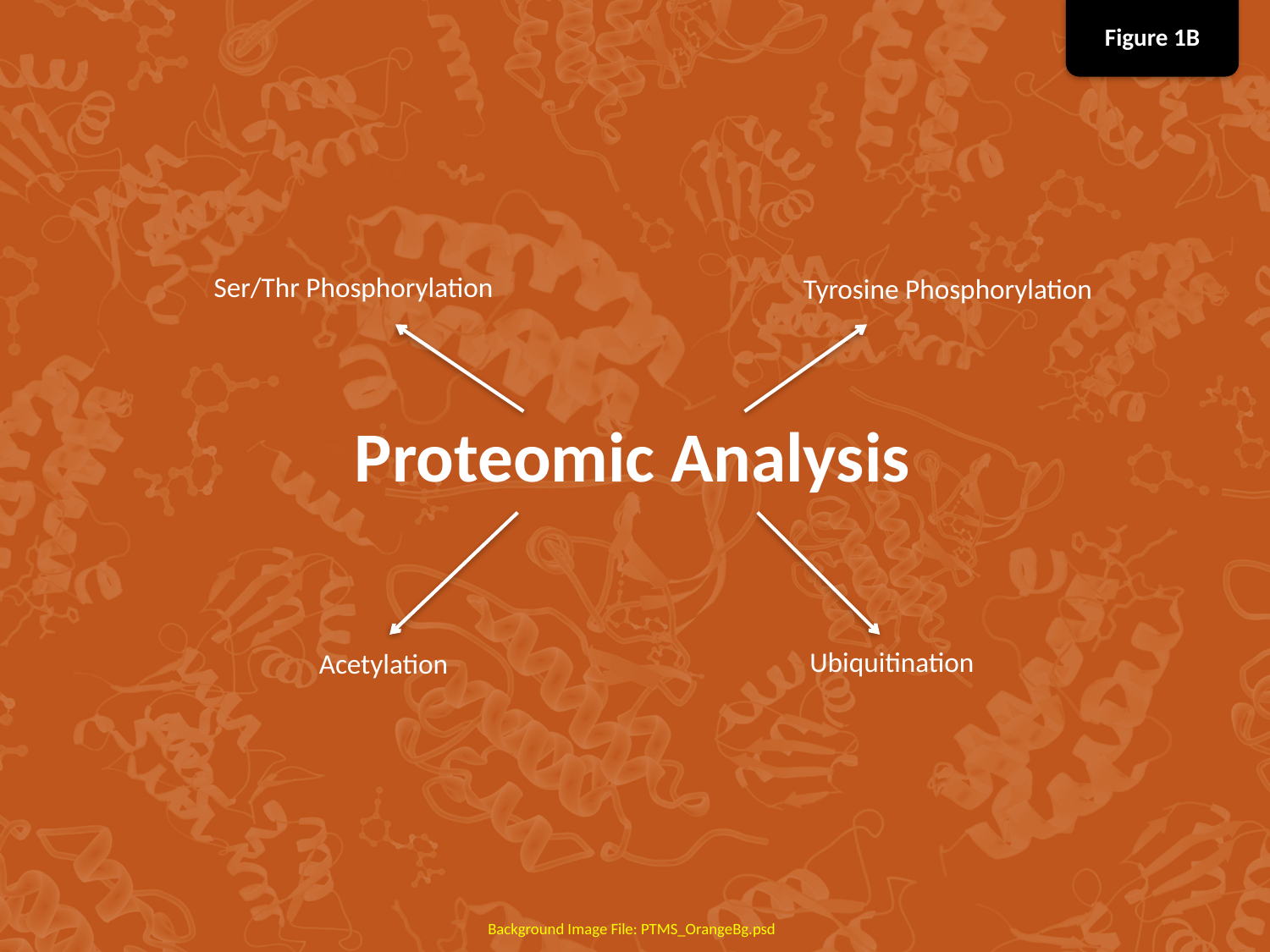

Figure 1B
Ser/Thr Phosphorylation
Tyrosine Phosphorylation
Proteomic Analysis
Ubiquitination
Acetylation
Background Image File: PTMS_OrangeBg.psd